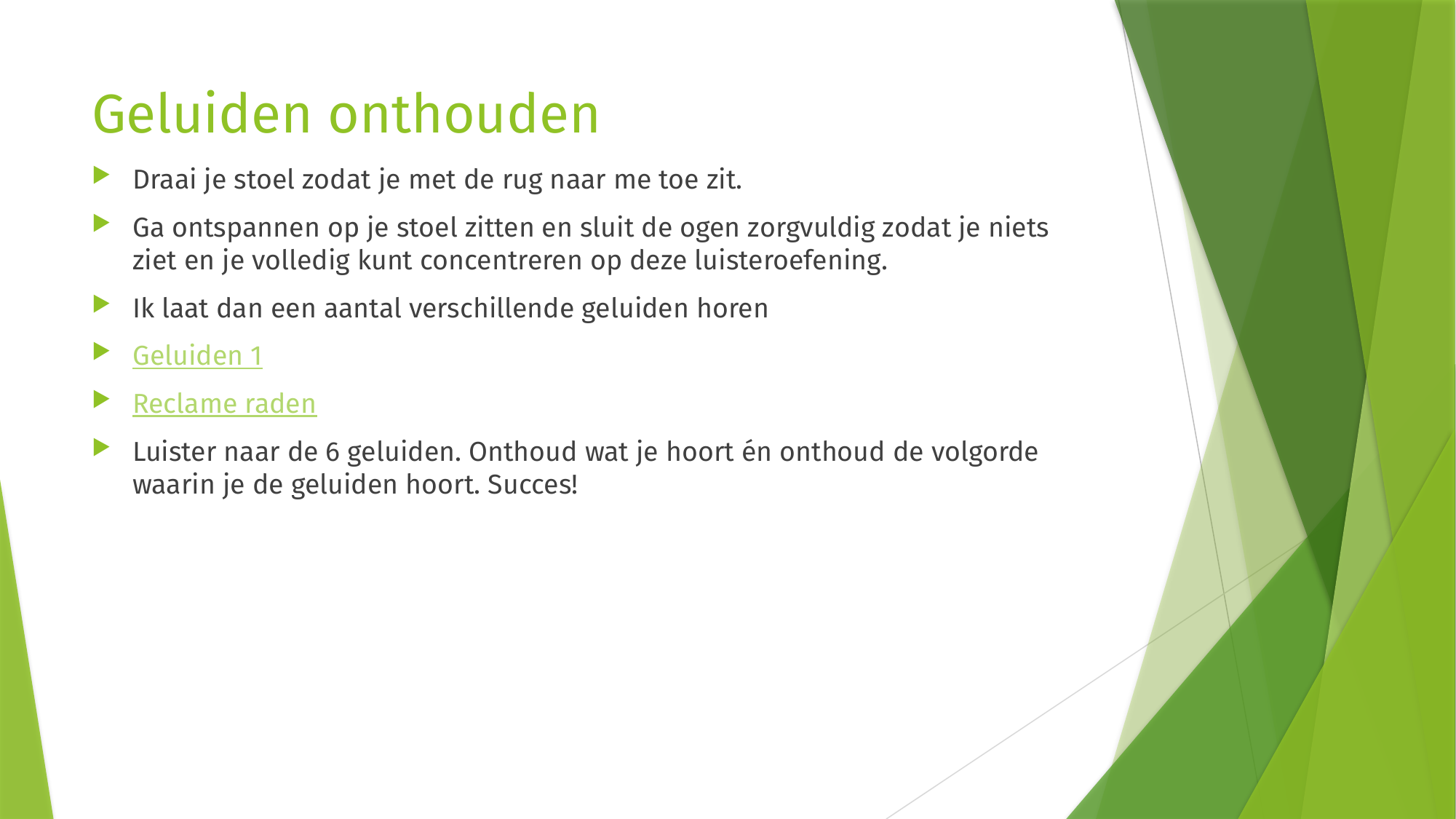

# Geluiden onthouden
Draai je stoel zodat je met de rug naar me toe zit.
Ga ontspannen op je stoel zitten en sluit de ogen zorgvuldig zodat je niets ziet en je volledig kunt concentreren op deze luisteroefening.
Ik laat dan een aantal verschillende geluiden horen
Geluiden 1
Reclame raden
Luister naar de 6 geluiden. Onthoud wat je hoort én onthoud de volgorde waarin je de geluiden hoort. Succes!